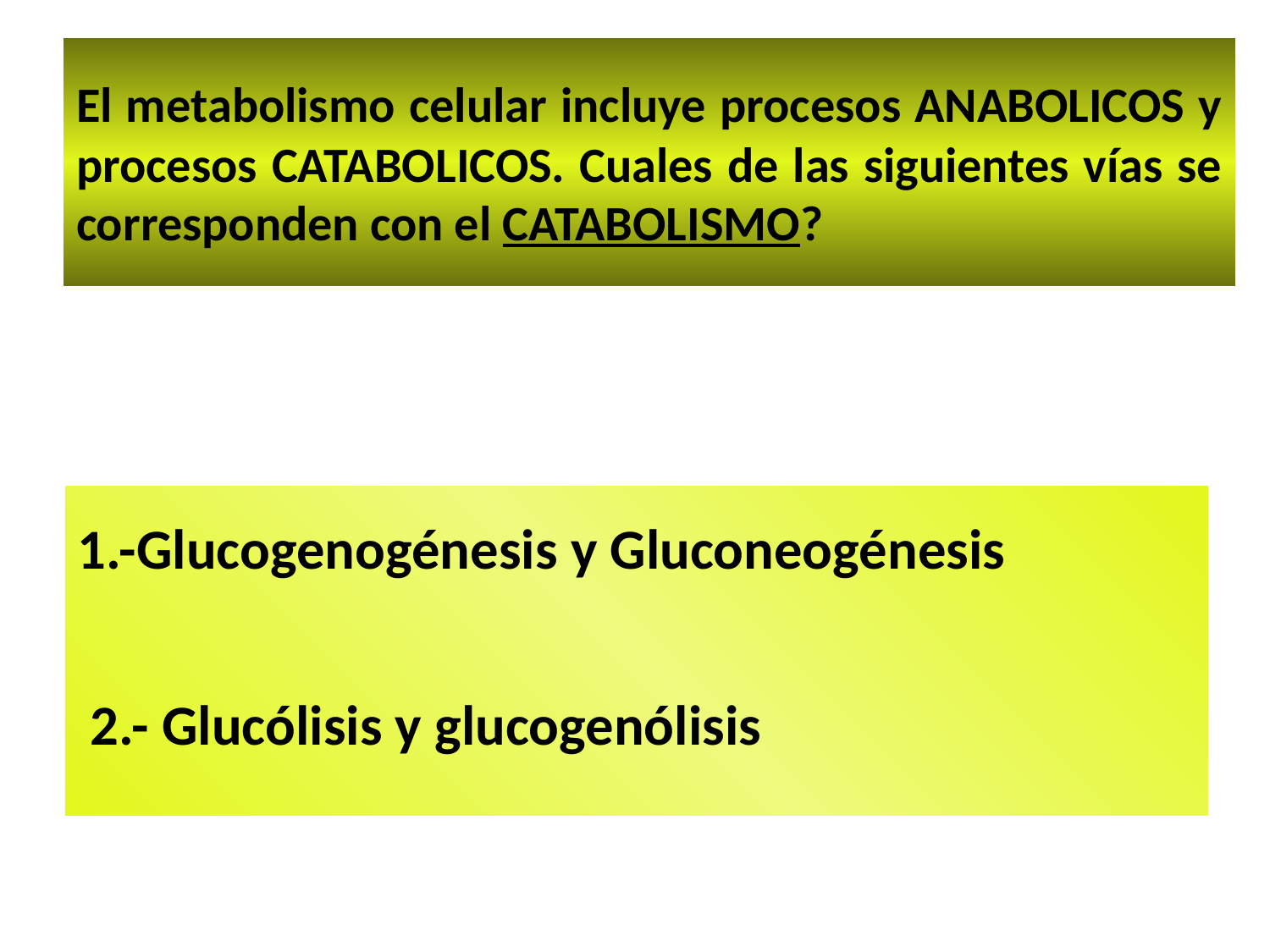

# El metabolismo celular incluye procesos ANABOLICOS y procesos CATABOLICOS. Cuales de las siguientes vías se corresponden con el CATABOLISMO?
1.-Glucogenogénesis y Gluconeogénesis

 2.- Glucólisis y glucogenólisis